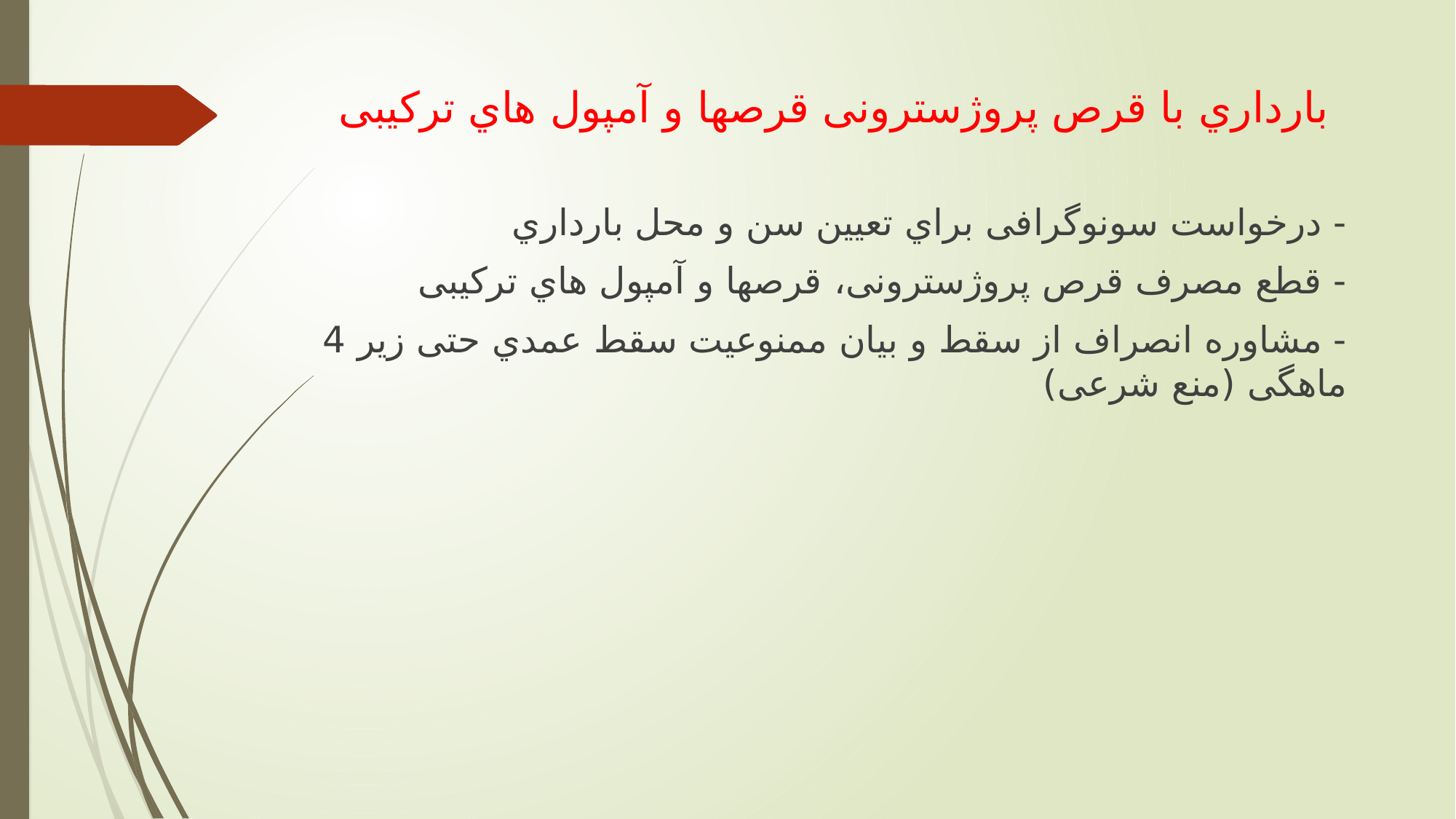

# بارداري با قرص پروژسترونی قرصها و آمپول هاي تركیبی
- درخواست سونوگرافی براي تعیین سن و محل بارداري
- قطع مصرف قرص پروژسترونی، قرصها و آمپول هاي تركیبی
- مشاوره انصراف از سقط و بیان ممنوعیت سقط عمدي حتی زير 4 ماهگی (منع شرعی)